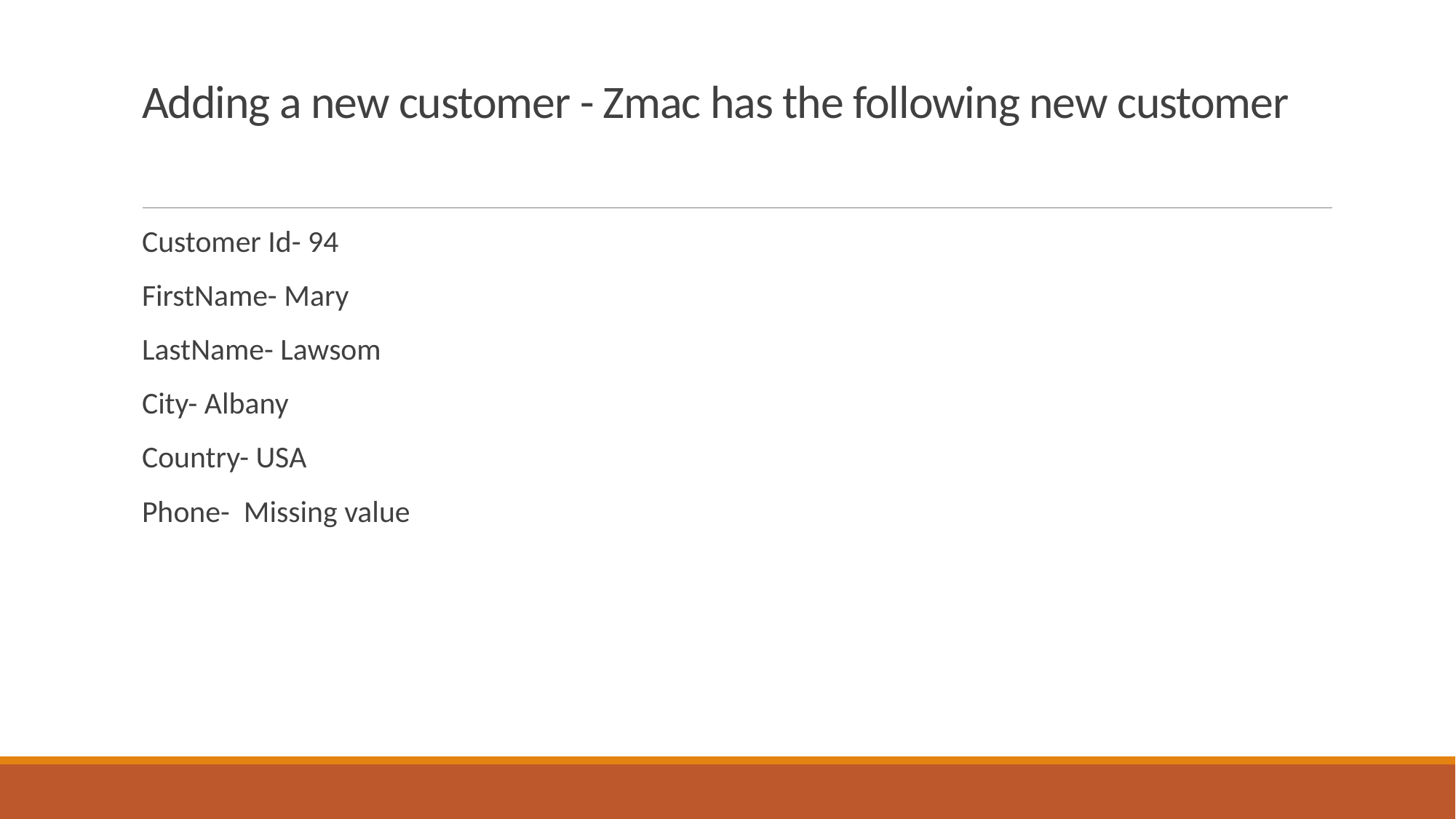

# Adding a new customer - Zmac has the following new customer
Customer Id- 94
FirstName- Mary
LastName- Lawsom
City- Albany
Country- USA
Phone-  Missing value